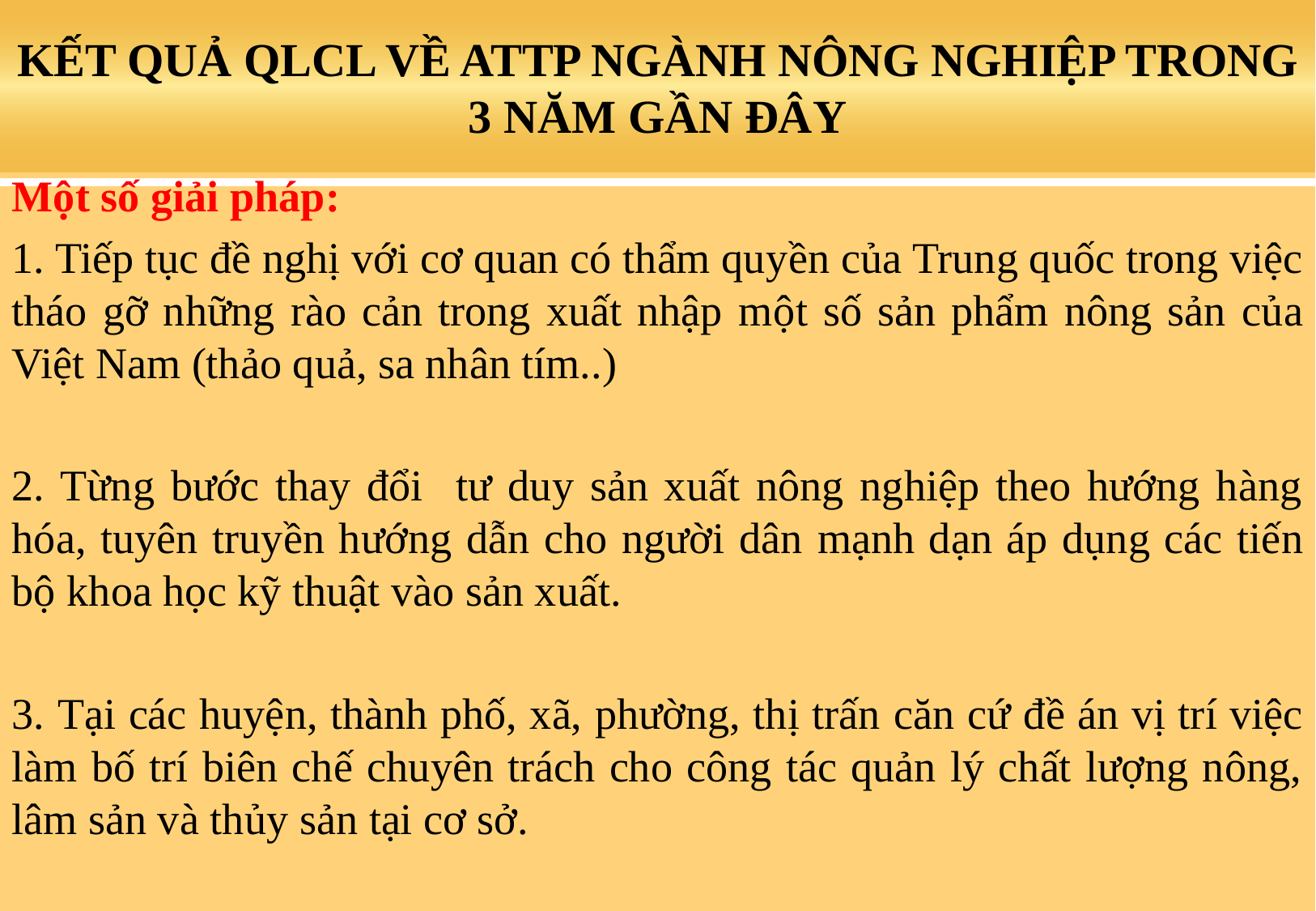

# KẾT QUẢ QLCL VỀ ATTP NGÀNH NÔNG NGHIỆP TRONG 3 NĂM GẦN ĐÂY
Một số giải pháp:
1. Tiếp tục đề nghị với cơ quan có thẩm quyền của Trung quốc trong việc tháo gỡ những rào cản trong xuất nhập một số sản phẩm nông sản của Việt Nam (thảo quả, sa nhân tím..)

2. Từng bước thay đổi  tư duy sản xuất nông nghiệp theo hướng hàng hóa, tuyên truyền hướng dẫn cho người dân mạnh dạn áp dụng các tiến bộ khoa học kỹ thuật vào sản xuất.

3. Tại các huyện, thành phố, xã, phường, thị trấn căn cứ đề án vị trí việc làm bố trí biên chế chuyên trách cho công tác quản lý chất lượng nông, lâm sản và thủy sản tại cơ sở.